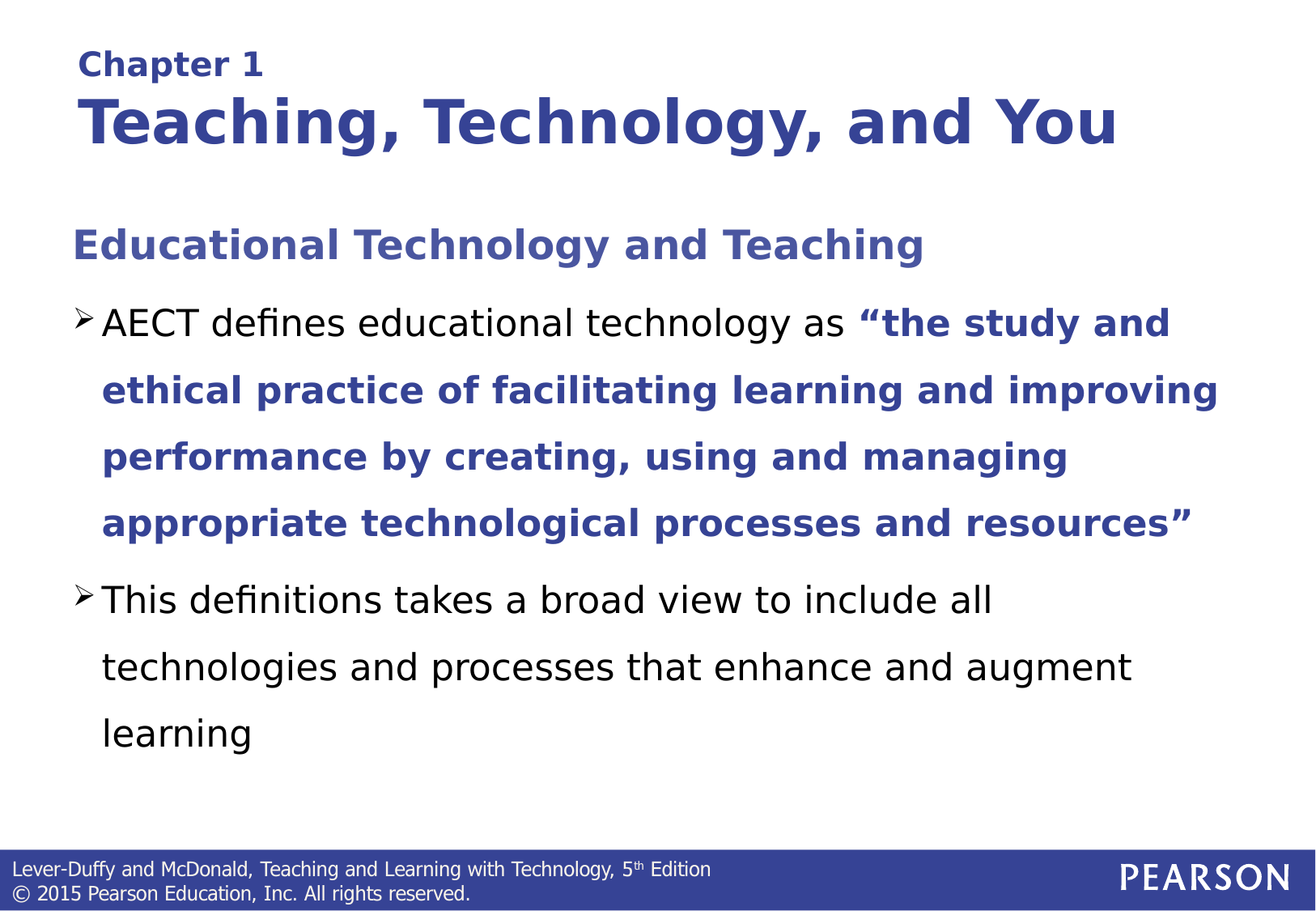

# Chapter 1 Teaching, Technology, and You
Educational Technology and Teaching
AECT defines educational technology as “the study and ethical practice of facilitating learning and improving performance by creating, using and managing appropriate technological processes and resources”
This definitions takes a broad view to include all technologies and processes that enhance and augment learning